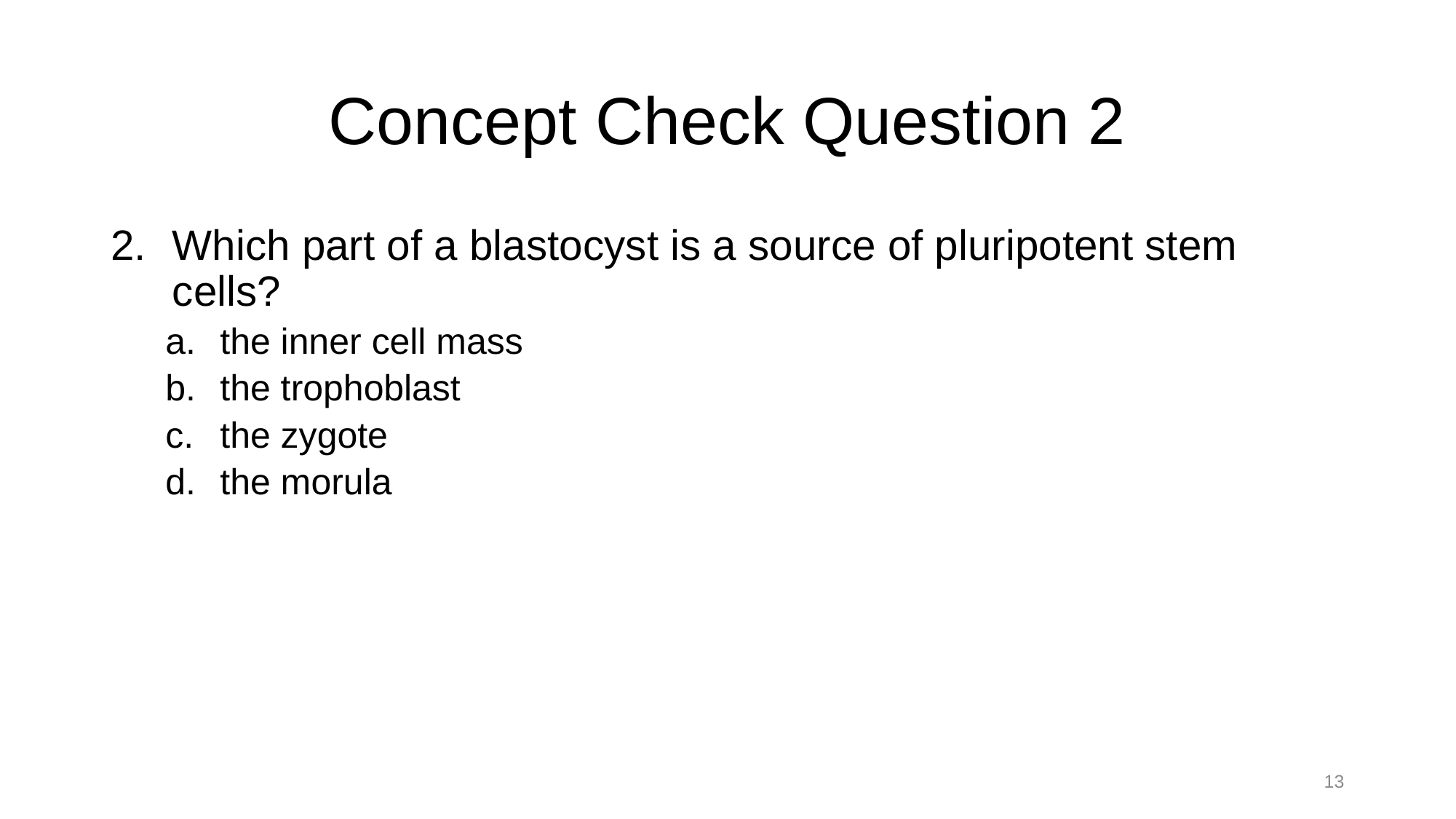

# Concept Check Question 2
Which part of a blastocyst is a source of pluripotent stem cells?
the inner cell mass
the trophoblast
the zygote
the morula

13